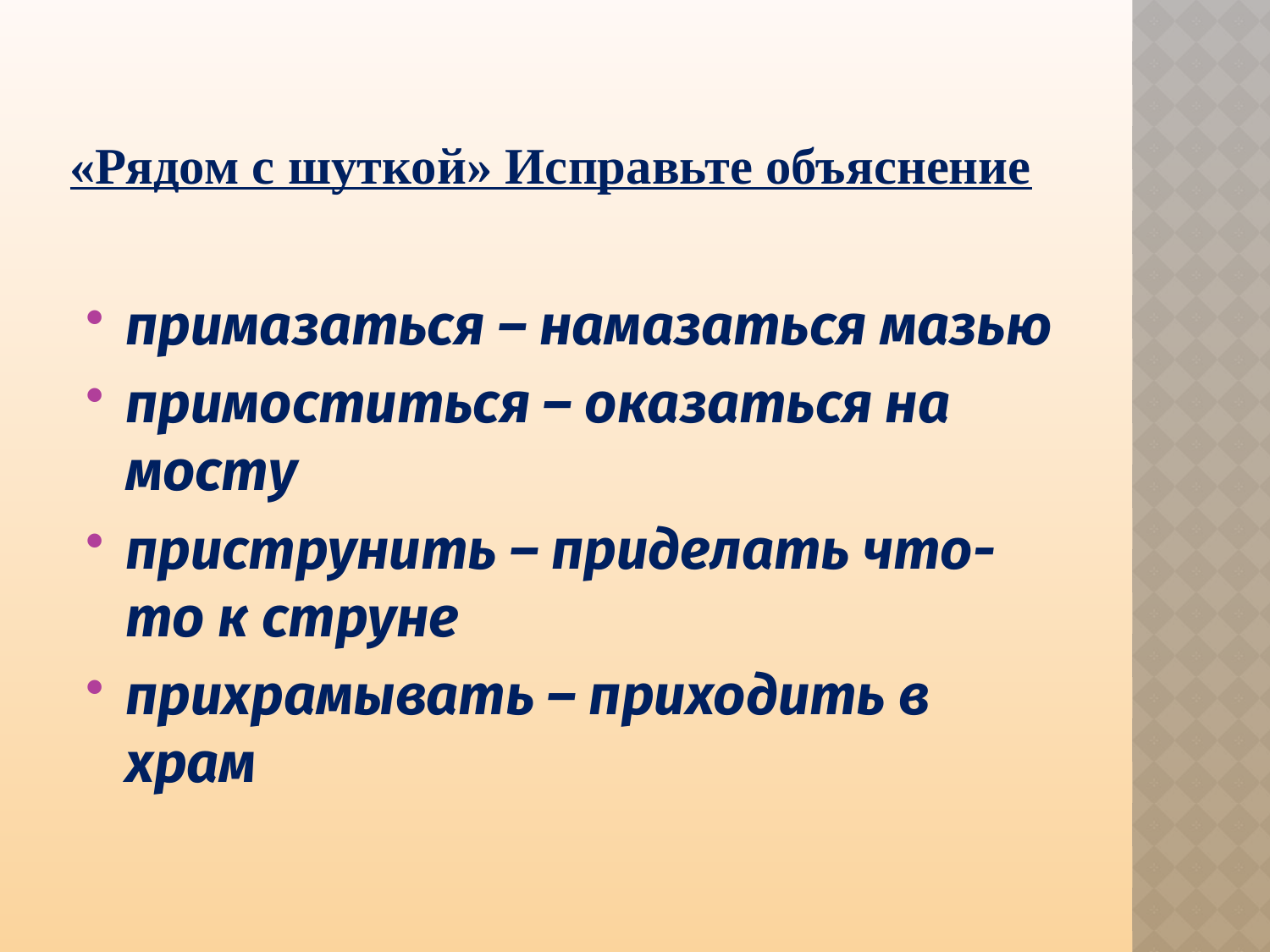

# «Рядом с шуткой» Исправьте объяснение

примазаться – намазаться мазью
примоститься – оказаться на мосту
приструнить – приделать что- то к струне
прихрамывать – приходить в храм